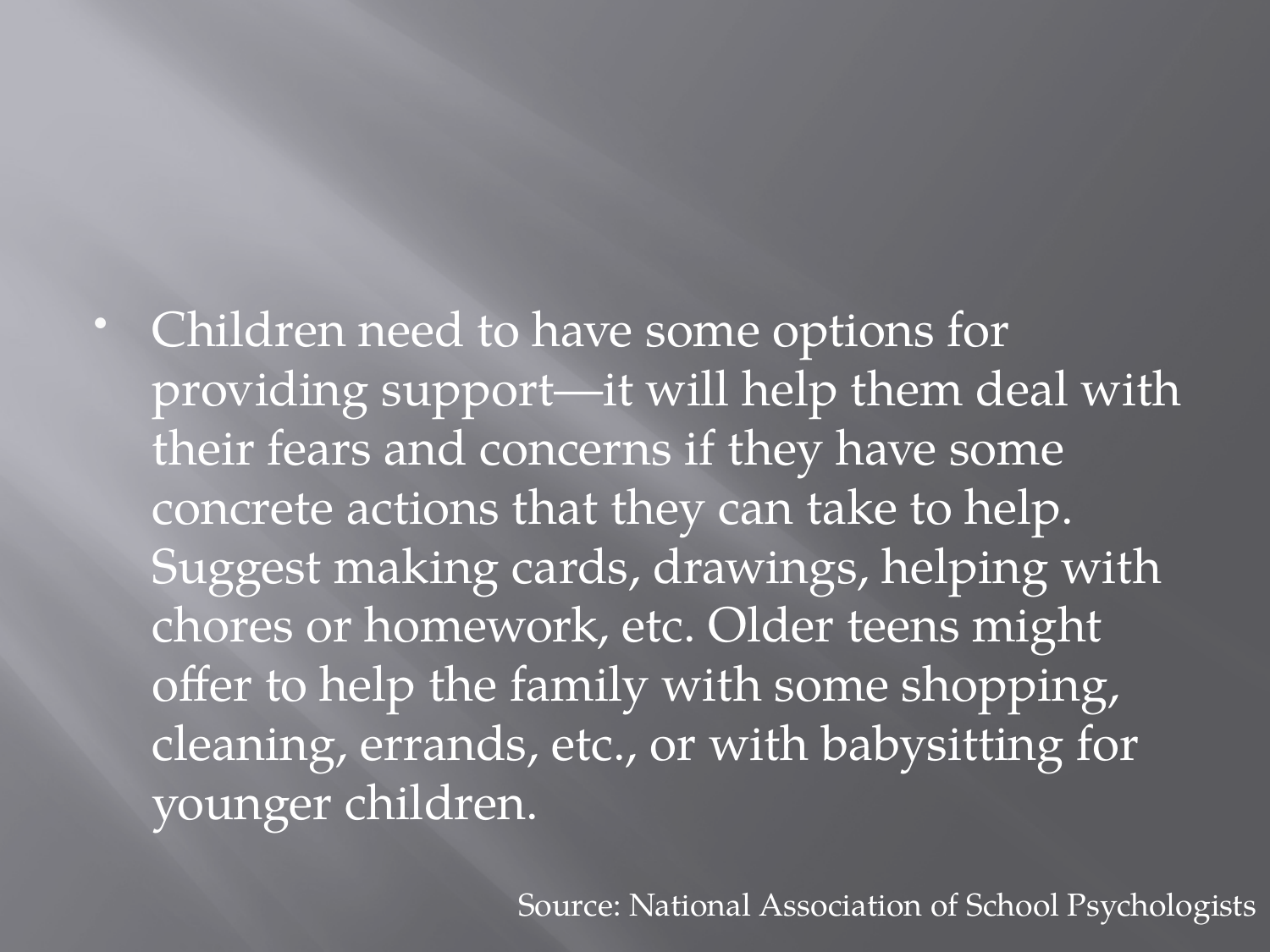

#

Children need to have some options for providing support—it will help them deal with their fears and concerns if they have some concrete actions that they can take to help. Suggest making cards, drawings, helping with chores or homework, etc. Older teens might offer to help the family with some shopping, cleaning, errands, etc., or with babysitting for younger children.

Source: National Association of School Psychologists